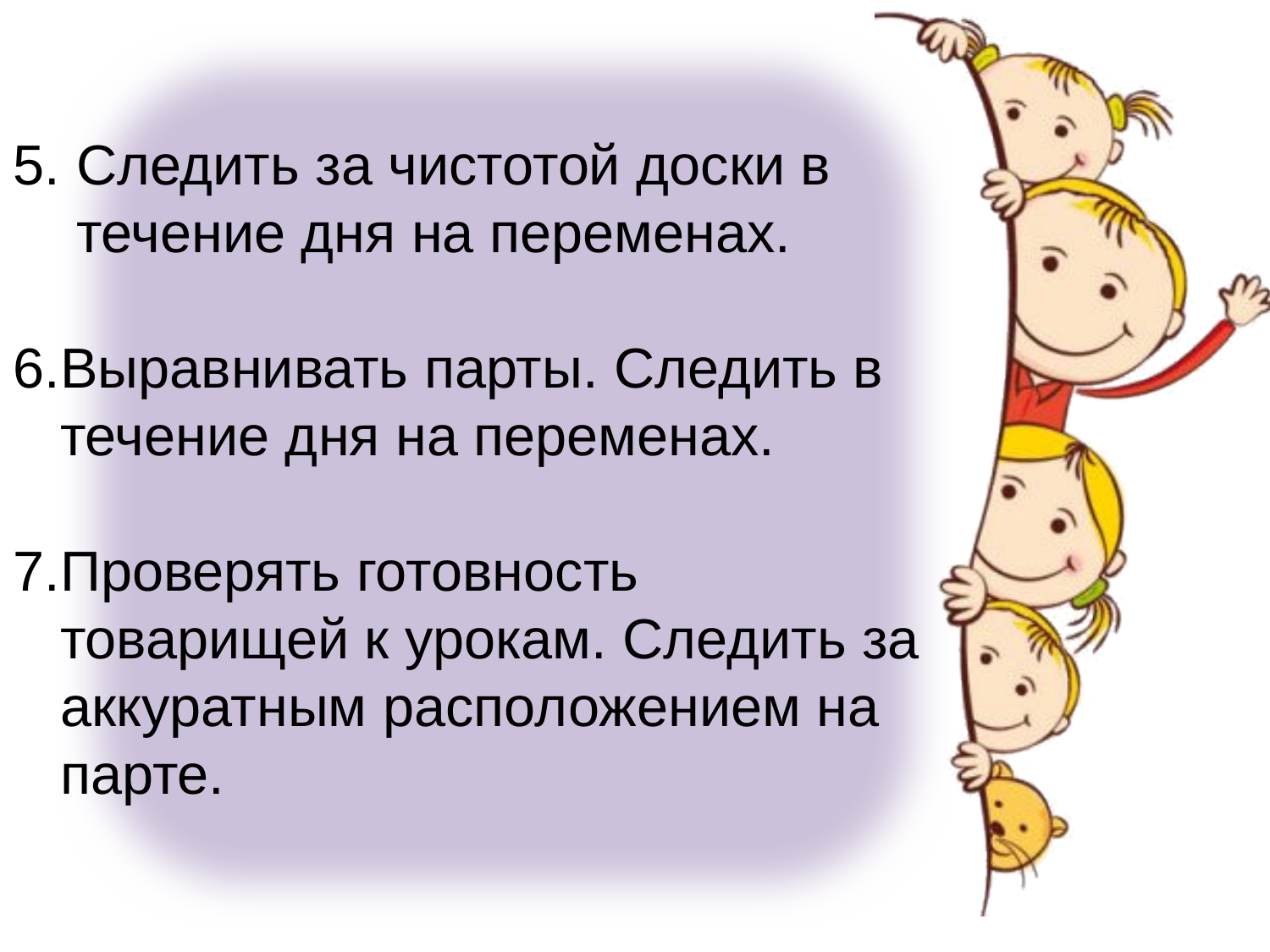

Следить за чистотой доски в течение дня на переменах.

Выравнивать парты. Следить в течение дня на переменах.

Проверять готовность товарищей к урокам. Следить за аккуратным расположением на парте.